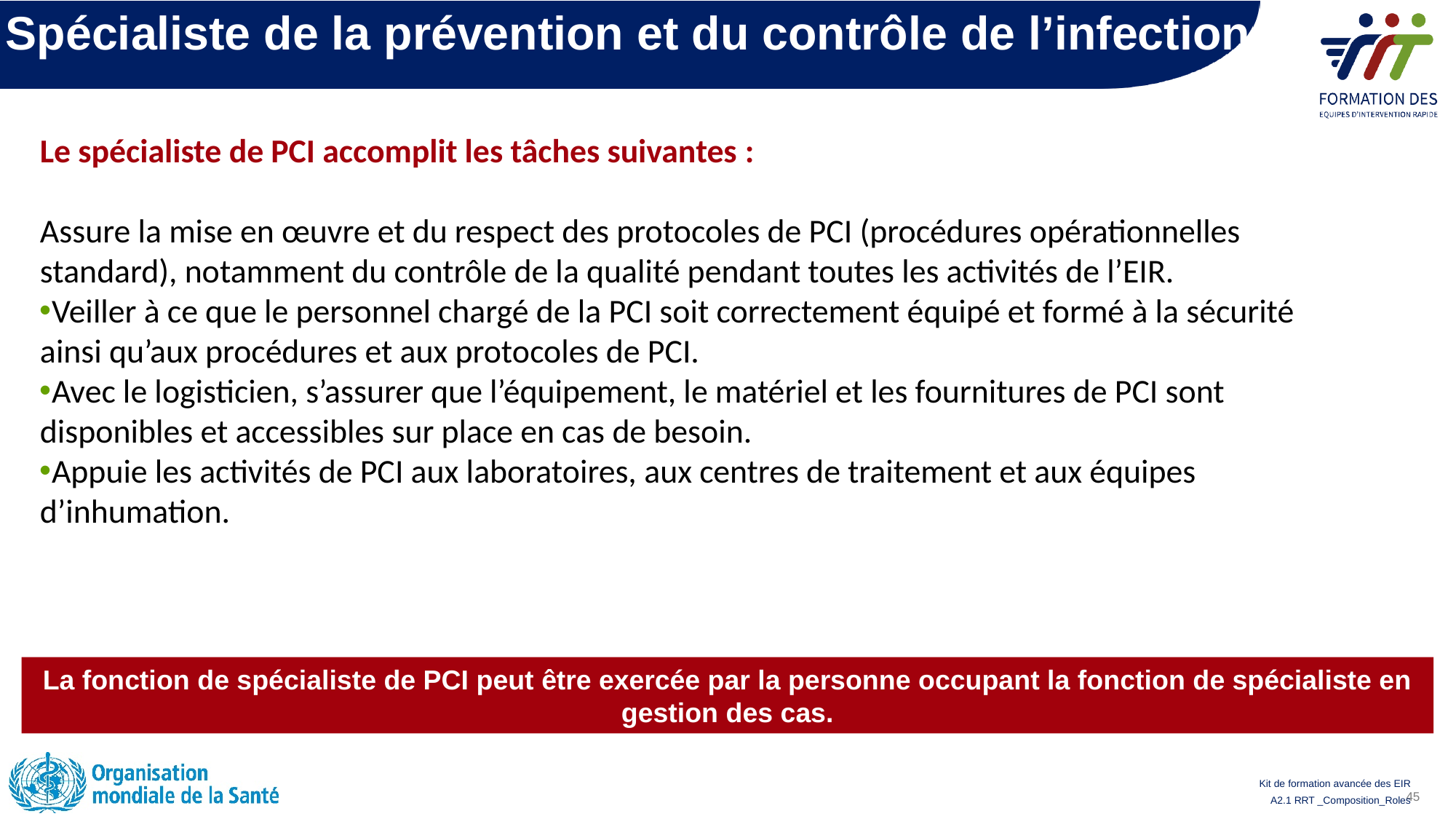

Spécialiste de la prévention et du contrôle de l’infection
Le spécialiste de PCI accomplit les tâches suivantes :

Assure la mise en œuvre et du respect des protocoles de PCI (procédures opérationnelles standard), notamment du contrôle de la qualité pendant toutes les activités de l’EIR.
Veiller à ce que le personnel chargé de la PCI soit correctement équipé et formé à la sécurité ainsi qu’aux procédures et aux protocoles de PCI.
Avec le logisticien, s’assurer que l’équipement, le matériel et les fournitures de PCI sont disponibles et accessibles sur place en cas de besoin.
Appuie les activités de PCI aux laboratoires, aux centres de traitement et aux équipes d’inhumation.

La fonction de spécialiste de PCI peut être exercée par la personne occupant la fonction de spécialiste en gestion des cas.